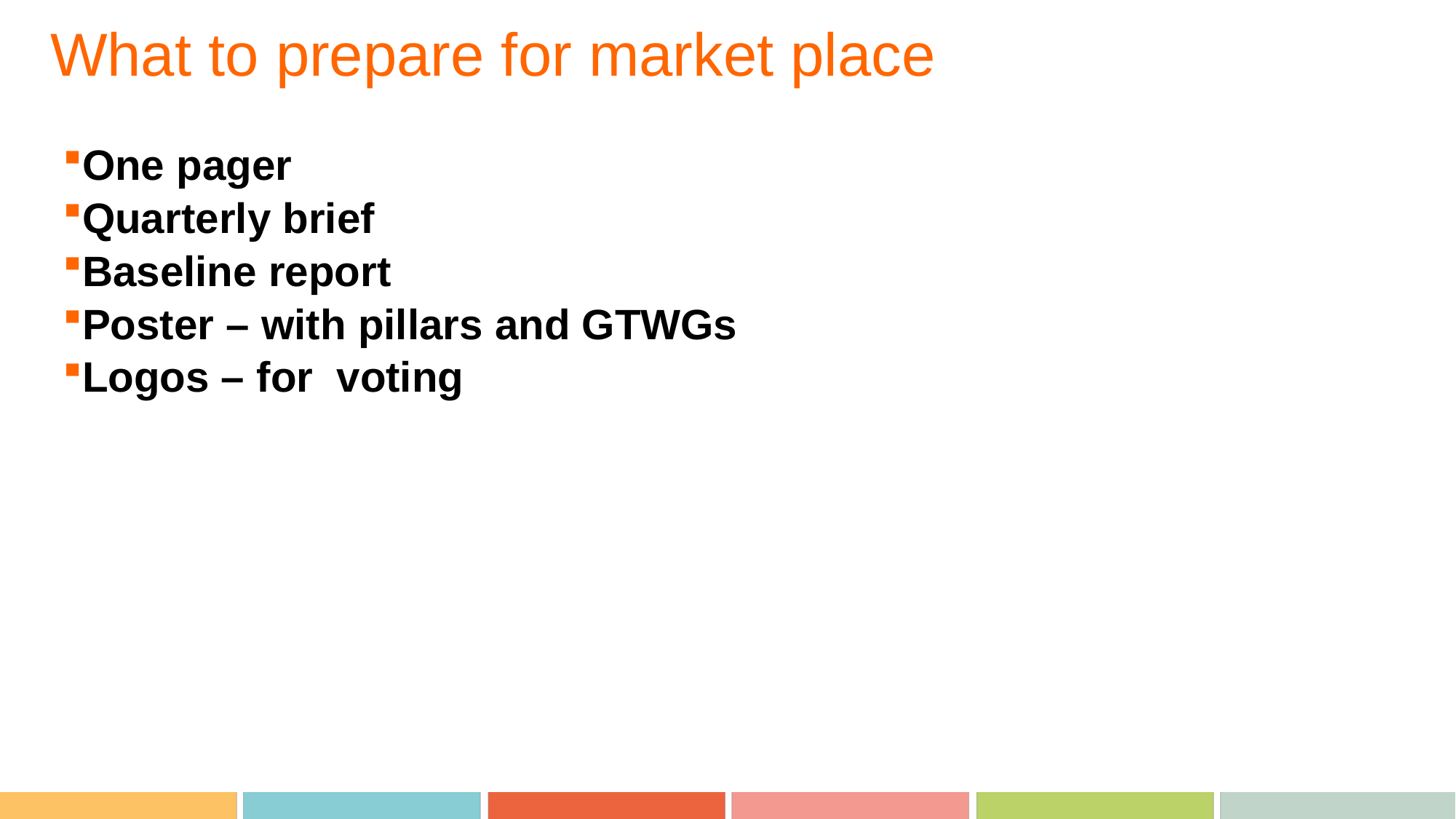

# What to prepare for market place
One pager
Quarterly brief
Baseline report
Poster – with pillars and GTWGs
Logos – for  voting